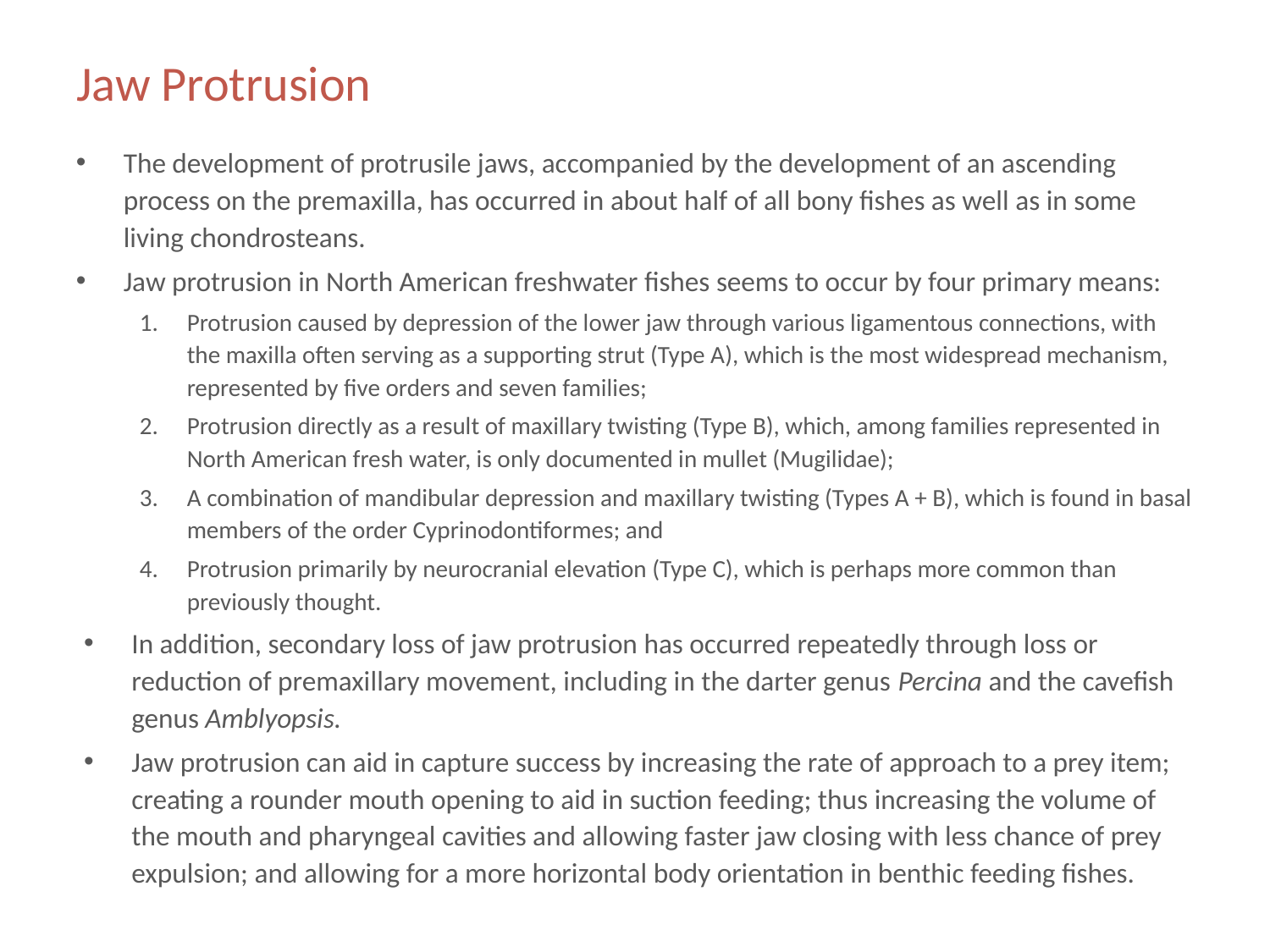

# Jaw Protrusion
The development of protrusile jaws, accompanied by the development of an ascending process on the premaxilla, has occurred in about half of all bony fishes as well as in some living chondrosteans.
Jaw protrusion in North American freshwater fishes seems to occur by four primary means:
Protrusion caused by depression of the lower jaw through various ligamentous connections, with the maxilla often serving as a supporting strut (Type A), which is the most widespread mechanism, represented by five orders and seven families;
Protrusion directly as a result of maxillary twisting (Type B), which, among families represented in North American fresh water, is only documented in mullet (Mugilidae);
A combination of mandibular depression and maxillary twisting (Types A + B), which is found in basal members of the order Cyprinodontiformes; and
Protrusion primarily by neurocranial elevation (Type C), which is perhaps more common than previously thought.
In addition, secondary loss of jaw protrusion has occurred repeatedly through loss or reduction of premaxillary movement, including in the darter genus Percina and the cavefish genus Amblyopsis.
Jaw protrusion can aid in capture success by increasing the rate of approach to a prey item; creating a rounder mouth opening to aid in suction feeding; thus increasing the volume of the mouth and pharyngeal cavities and allowing faster jaw closing with less chance of prey expulsion; and allowing for a more horizontal body orientation in benthic feeding fishes.